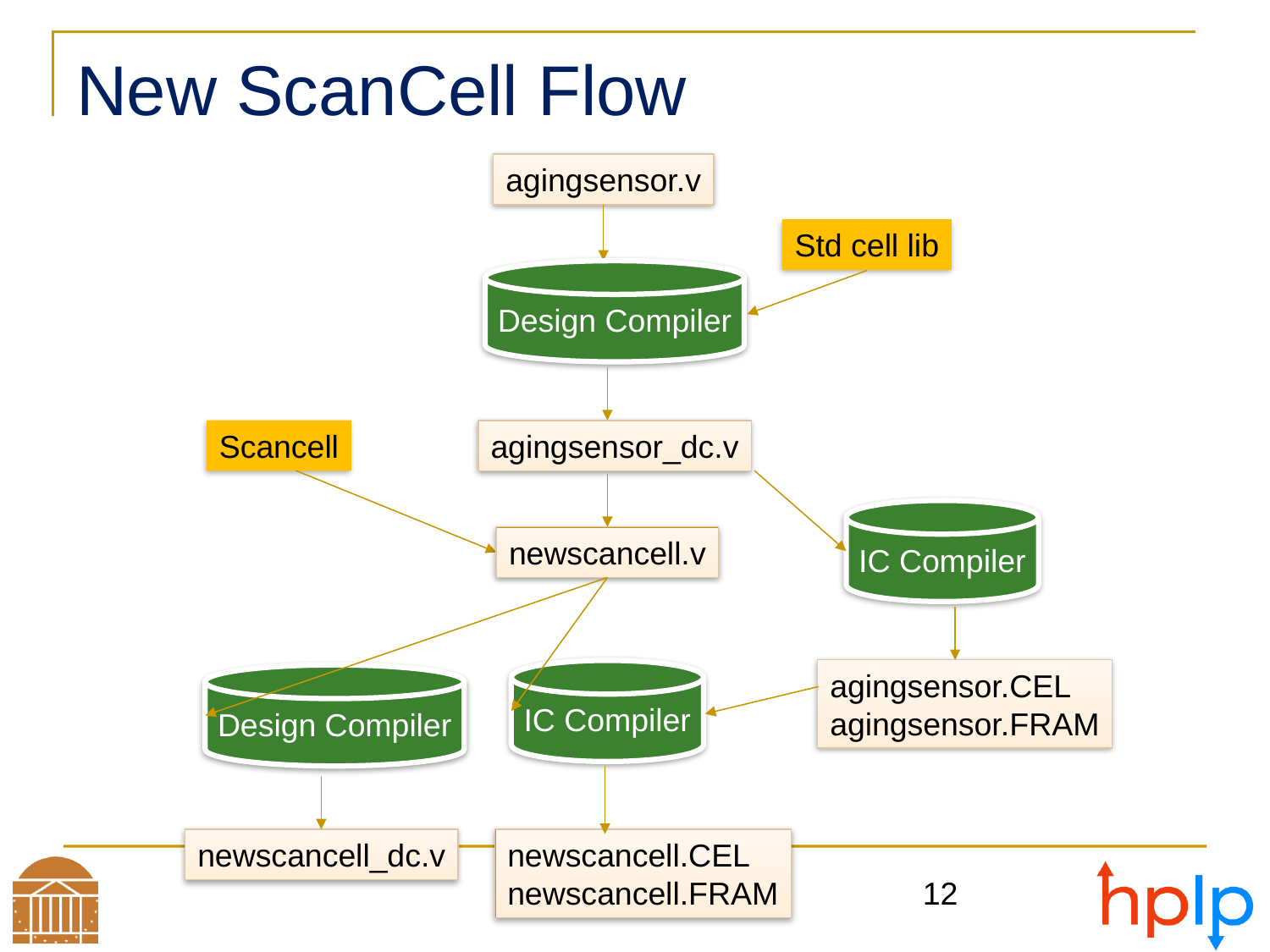

# New ScanCell Flow
agingsensor.v
Design Compiler
Scancell
agingsensor_dc.v
IC Compiler
newscancell.v
agingsensor.CEL
agingsensor.FRAM
IC Compiler
Design Compiler
newscancell_dc.v
newscancell.CEL
newscancell.FRAM
Std cell lib
12